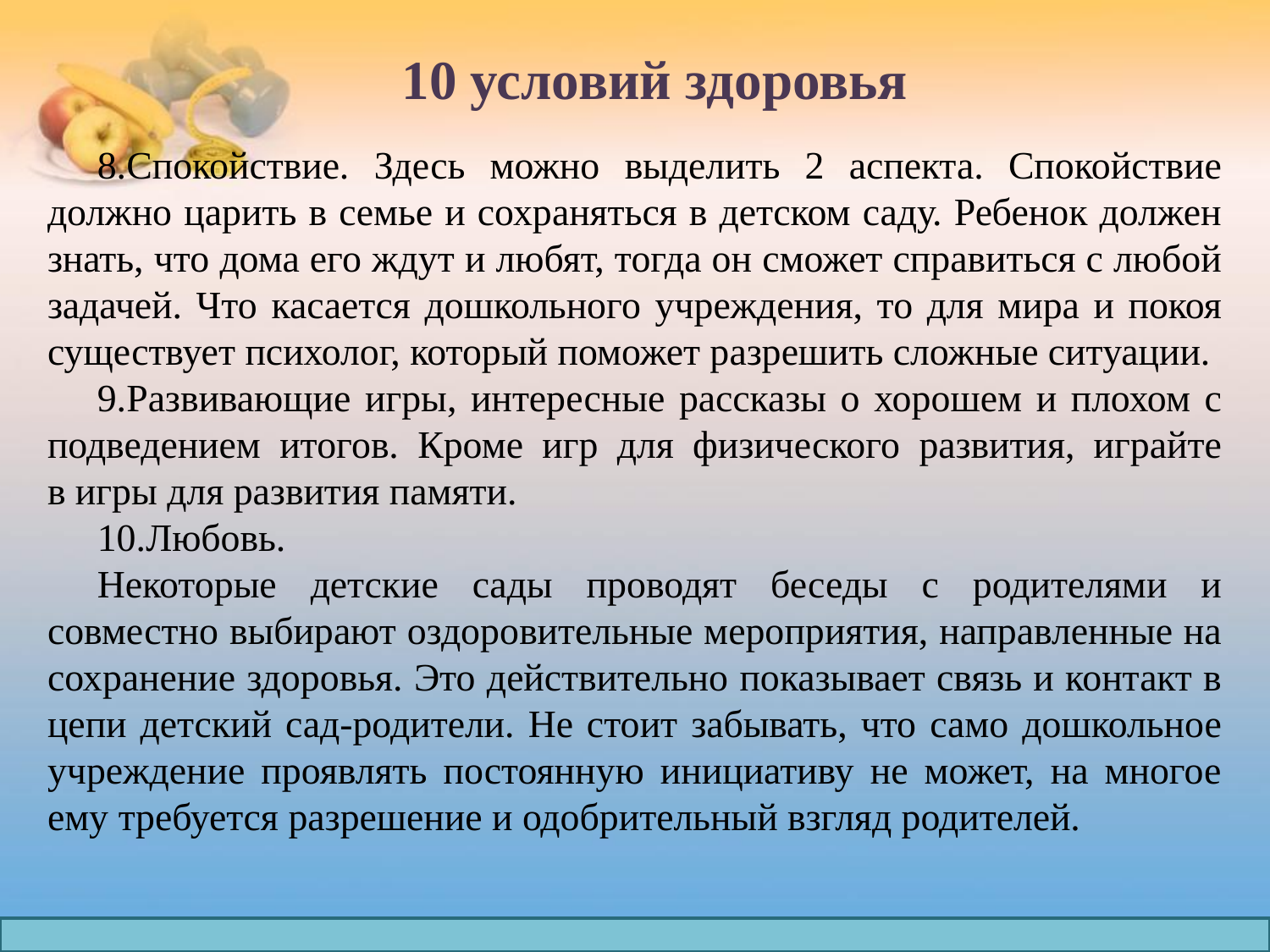

# 10 условий здоровья
Спокойствие. Здесь можно выделить 2 аспекта. Спокойствие должно царить в семье и сохраняться в детском саду. Ребенок должен знать, что дома его ждут и любят, тогда он сможет справиться с любой задачей. Что касается дошкольного учреждения, то для мира и покоя существует психолог, который поможет разрешить сложные ситуации.
Развивающие игры, интересные рассказы о хорошем и плохом с подведением итогов. Кроме игр для физического развития, играйте в игры для развития памяти.
Любовь.
Некоторые детские сады проводят беседы с родителями и совместно выбирают оздоровительные мероприятия, направленные на сохранение здоровья. Это действительно показывает связь и контакт в цепи детский сад-родители. Не стоит забывать, что само дошкольное учреждение проявлять постоянную инициативу не может, на многое ему требуется разрешение и одобрительный взгляд родителей.